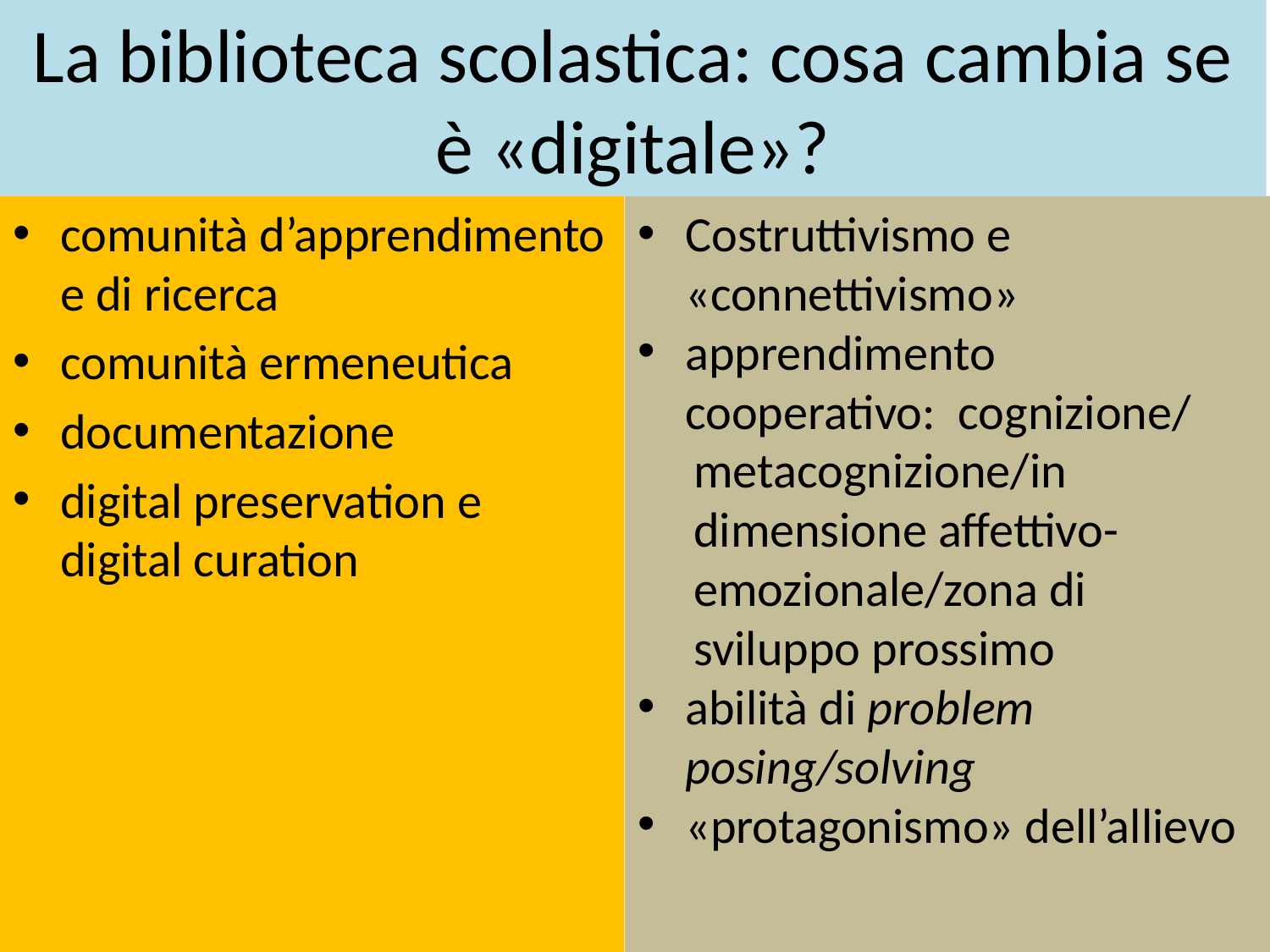

# La biblioteca scolastica: cosa cambia se è «digitale»?
comunità d’apprendimento e di ricerca
comunità ermeneutica
documentazione
digital preservation e digital curation
Costruttivismo e «connettivismo»
apprendimento cooperativo:  cognizione/
     metacognizione/in
     dimensione affettivo-
     emozionale/zona di
     sviluppo prossimo
abilità di problem posing/solving
«protagonismo» dell’allievo